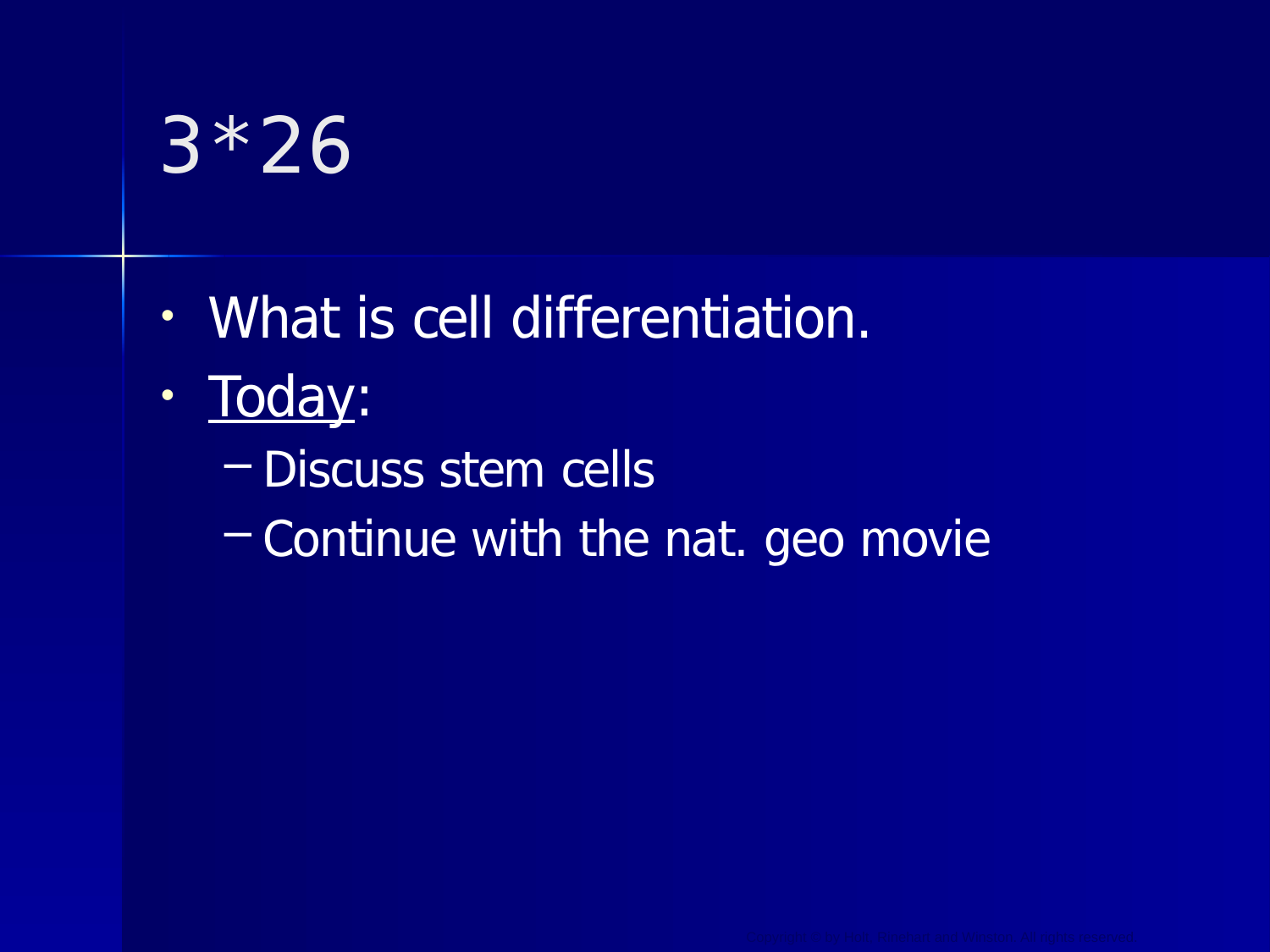

# 3*26
What is cell differentiation.
Today:
Discuss stem cells
Continue with the nat. geo movie